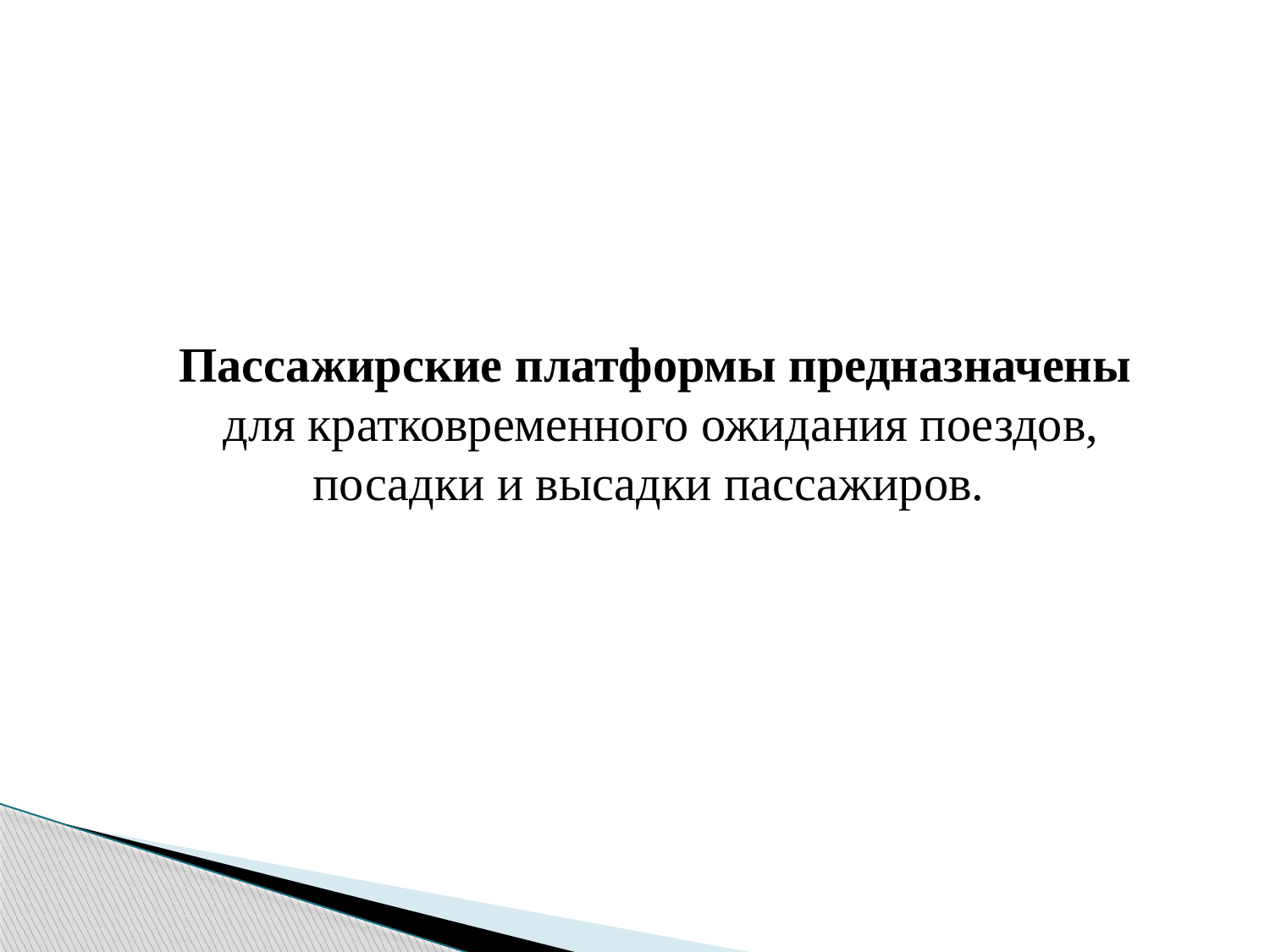

Пассажирские платформы предназначены для кратковременного ожидания поездов, посадки и высадки пассажиров.